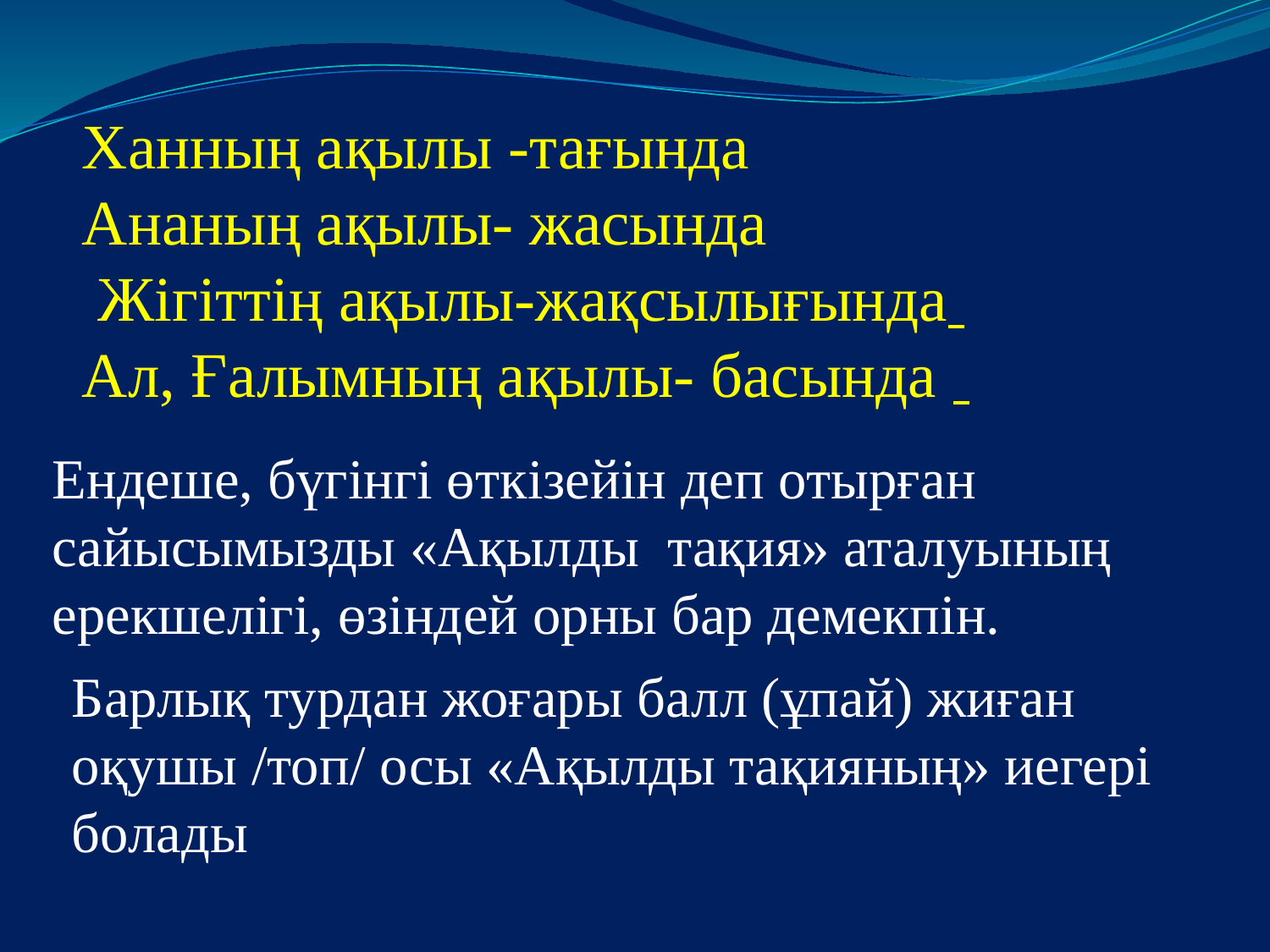

Ханның ақылы -тағында
Ананың ақылы- жасында
 Жігіттің ақылы-жақсылығында
Ал, Ғалымның ақылы- басында

Ендеше, бүгінгі өткізейін деп отырған сайысымызды «Ақылды  тақия» аталуының ерекшелігі, өзіндей орны бар демекпін.

Барлық турдан жоғары балл (ұпай) жиған оқушы /топ/ осы «Ақылды тақияның» иегері болады